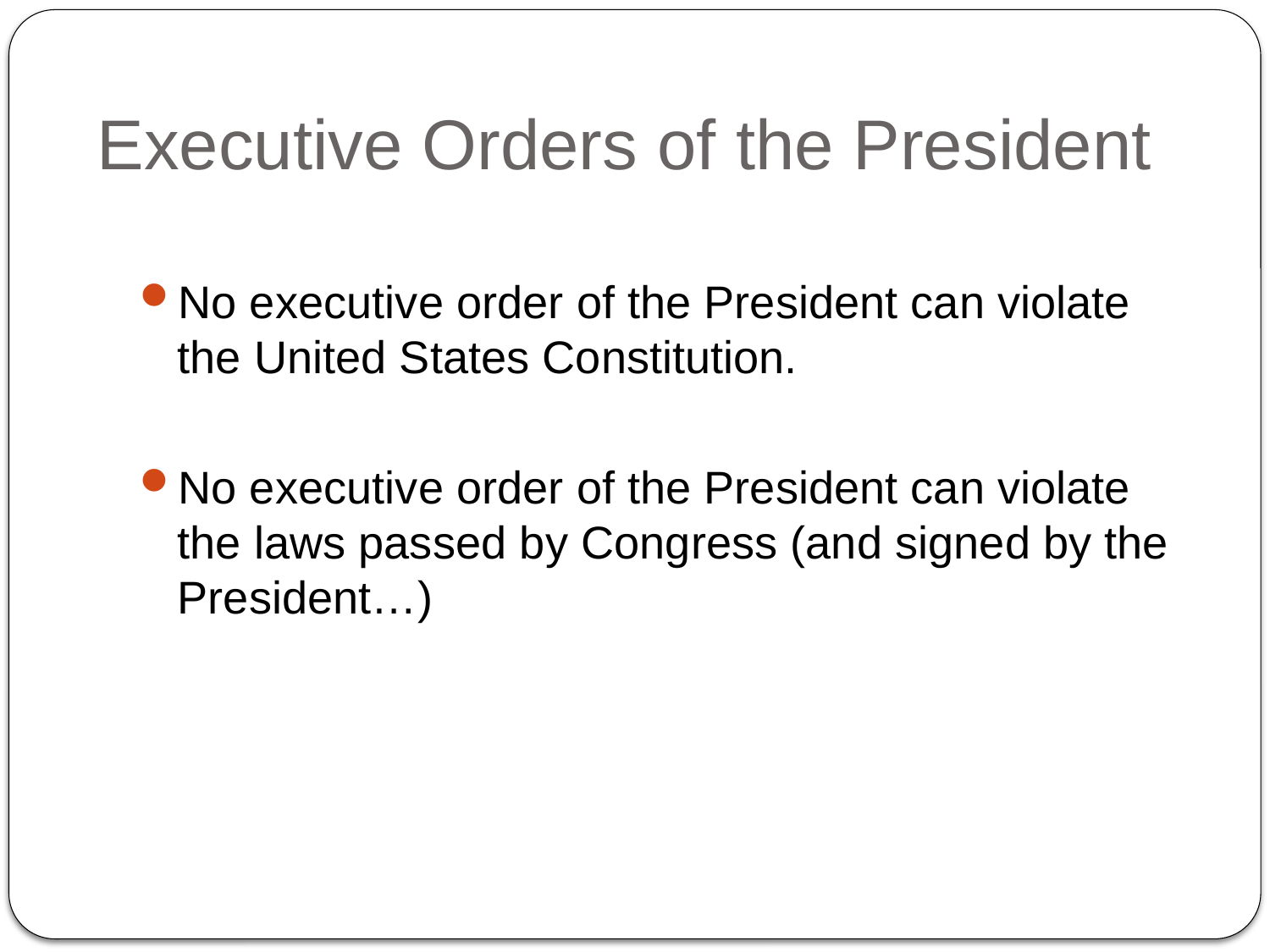

# Executive Orders of the President

No executive order of the President can violate the United States Constitution.

No executive order of the President can violate the laws passed by Congress (and signed by the President…)